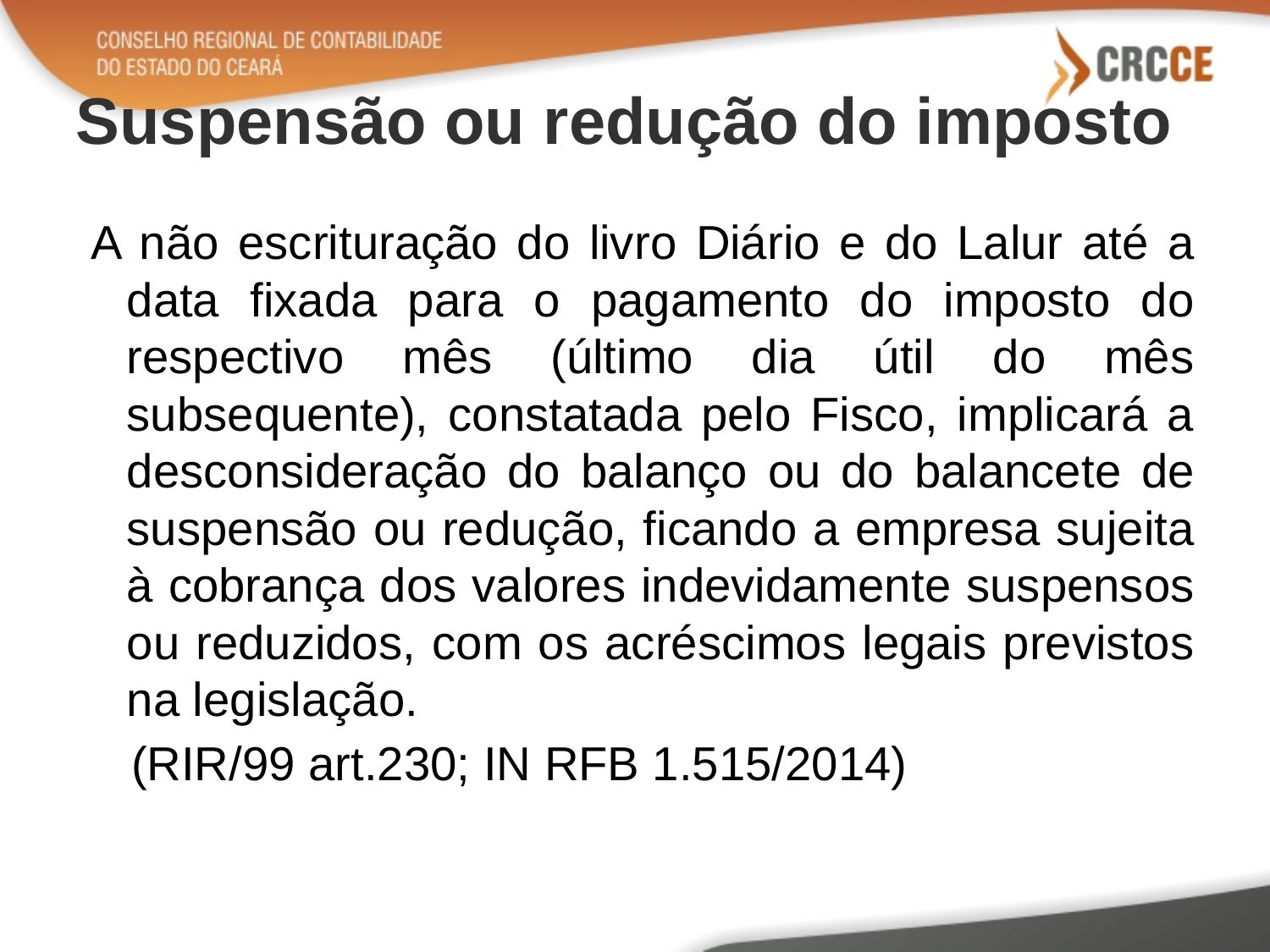

# Suspensão ou redução do imposto
A não escrituração do livro Diário e do Lalur até a data fixada para o pagamento do imposto do respectivo mês (último dia útil do mês subsequente), constatada pelo Fisco, implicará a desconsideração do balanço ou do balancete de suspensão ou redução, ficando a empresa sujeita à cobrança dos valores indevidamente suspensos ou reduzidos, com os acréscimos legais previstos na legislação.
   (RIR/99 art.230; IN RFB 1.515/2014)